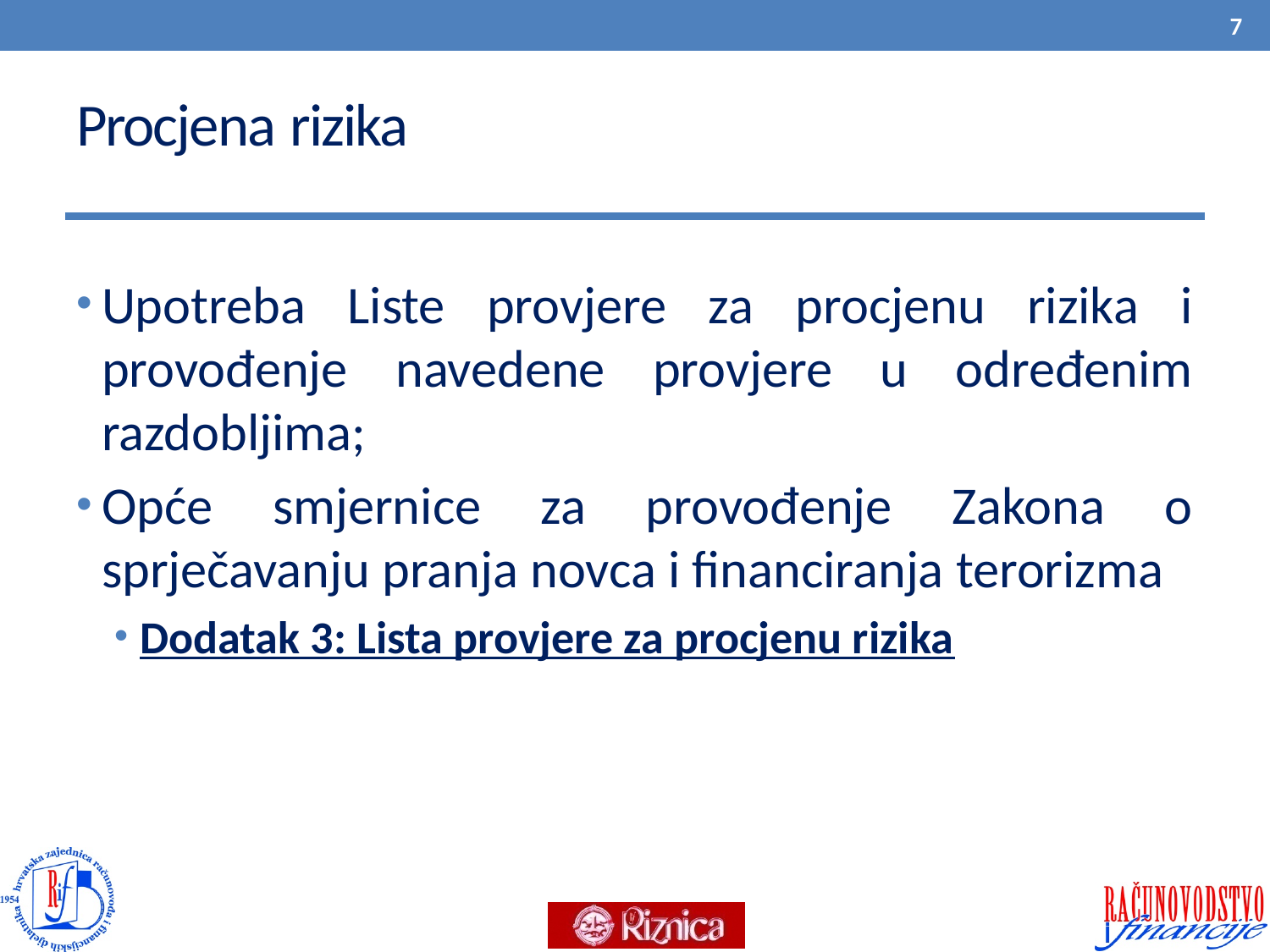

7
# Procjena rizika

Upotreba Liste provjere za procjenu rizika i provođenje navedene provjere u određenim razdobljima;
Opće smjernice za provođenje Zakona o sprječavanju pranja novca i financiranja terorizma
Dodatak 3: Lista provjere za procjenu rizika